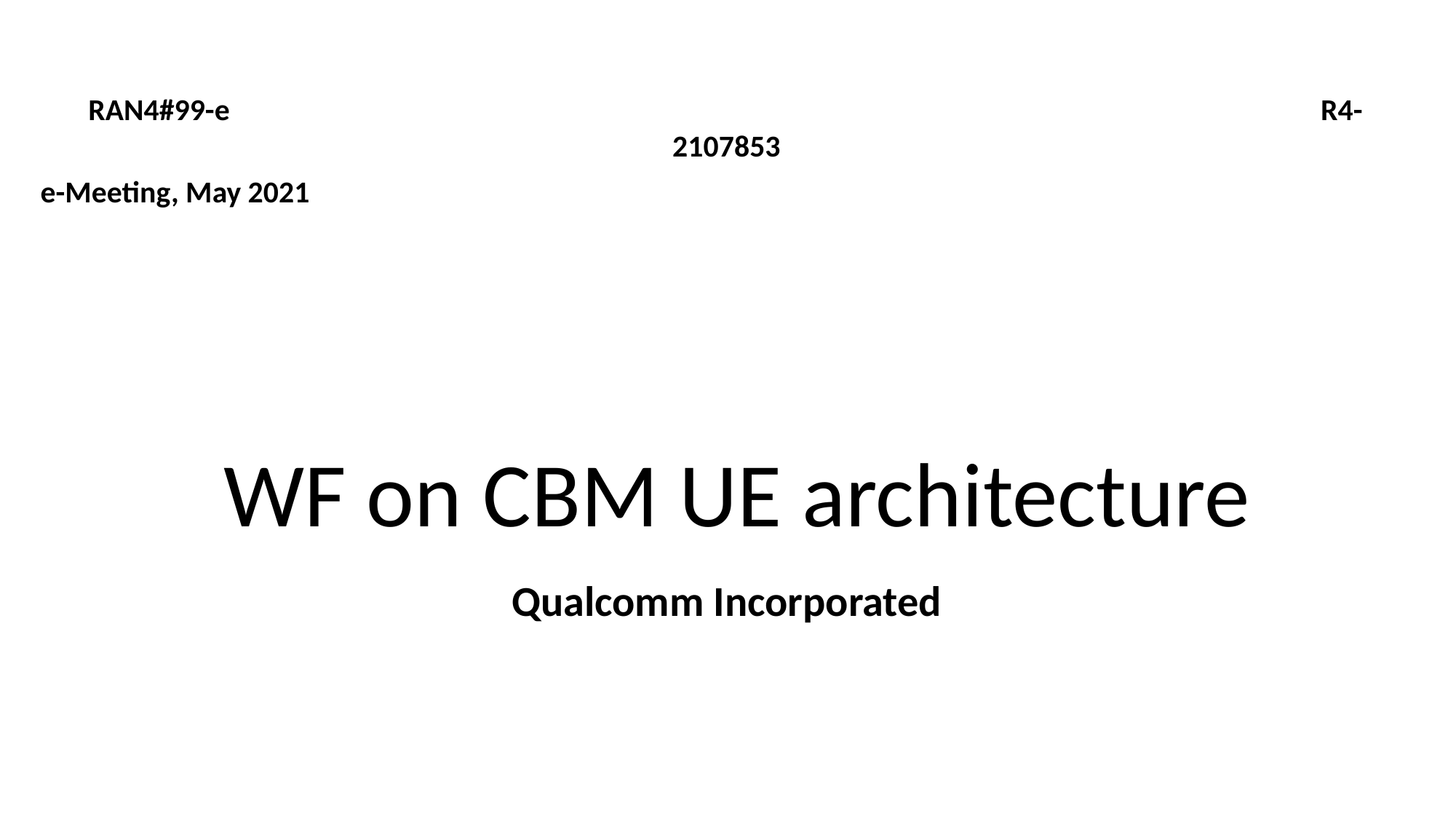

RAN4#99-e	                                                                                                                                                   R4-2107853
e-Meeting, May 2021
# WF on CBM UE architecture
Qualcomm Incorporated